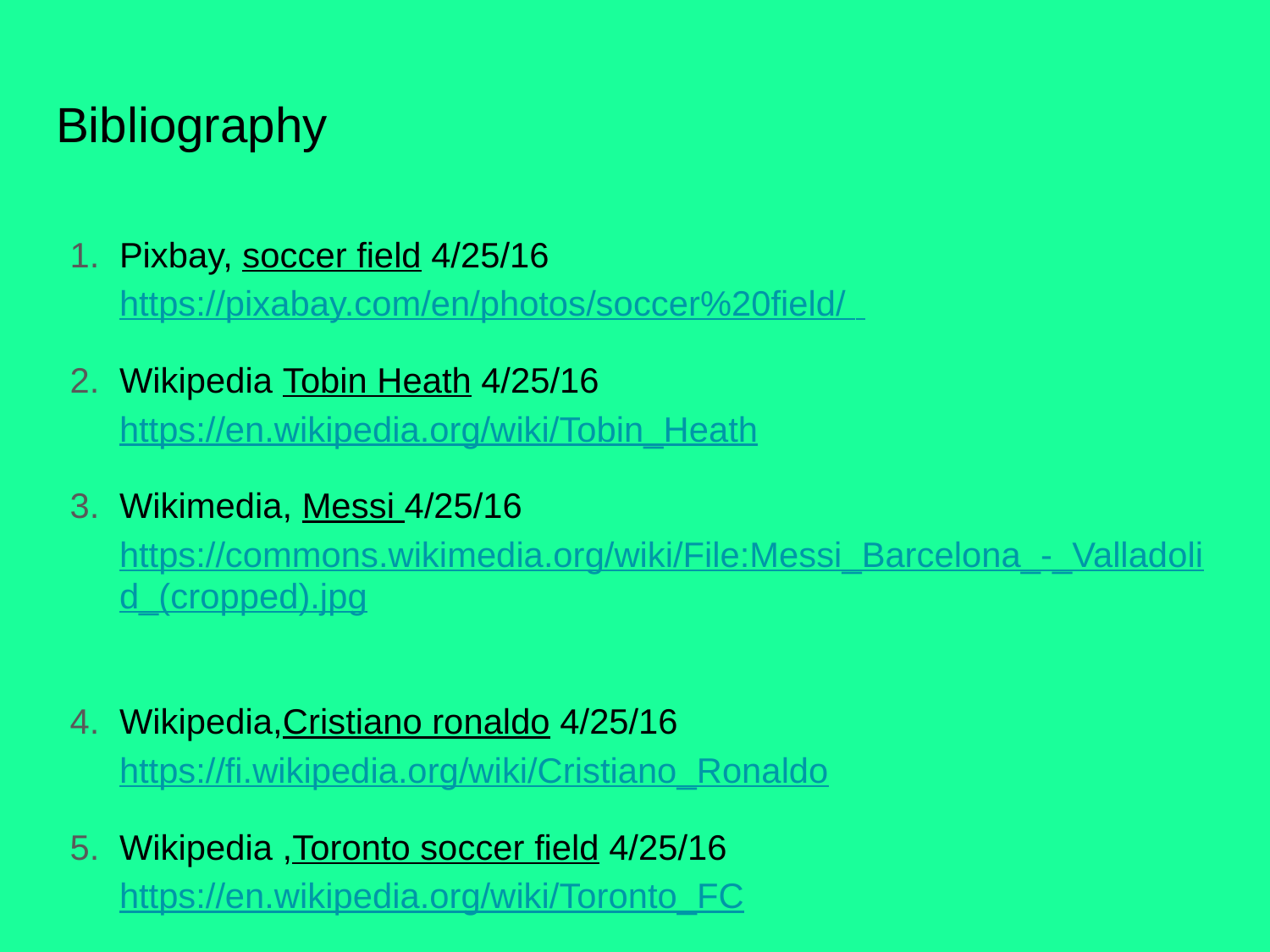

# Bibliography
Pixbay, soccer field 4/25/16 https://pixabay.com/en/photos/soccer%20field/
Wikipedia Tobin Heath 4/25/16 https://en.wikipedia.org/wiki/Tobin_Heath
Wikimedia, Messi 4/25/16 https://commons.wikimedia.org/wiki/File:Messi_Barcelona_-_Valladolid_(cropped).jpg
Wikipedia,Cristiano ronaldo 4/25/16 https://fi.wikipedia.org/wiki/Cristiano_Ronaldo
Wikipedia ,Toronto soccer field 4/25/16 https://en.wikipedia.org/wiki/Toronto_FC
Pexels.stock photo at the sea  4/25/16 https://www.pexels.com/photo/sea-sun-boat-cliff-4682/